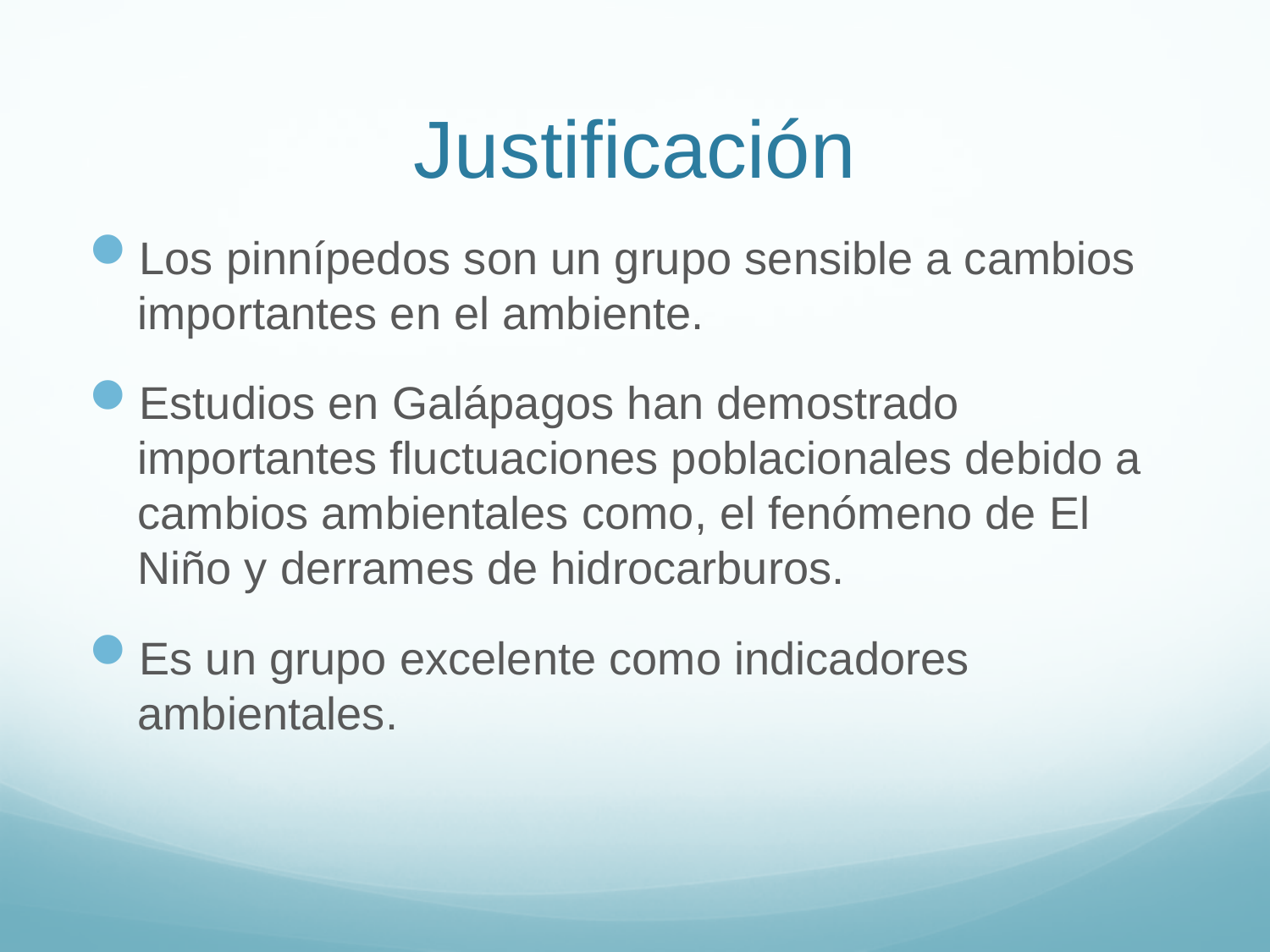

# Justificación
Los pinnípedos son un grupo sensible a cambios importantes en el ambiente.
Estudios en Galápagos han demostrado importantes fluctuaciones poblacionales debido a cambios ambientales como, el fenómeno de El Niño y derrames de hidrocarburos.
Es un grupo excelente como indicadores ambientales.